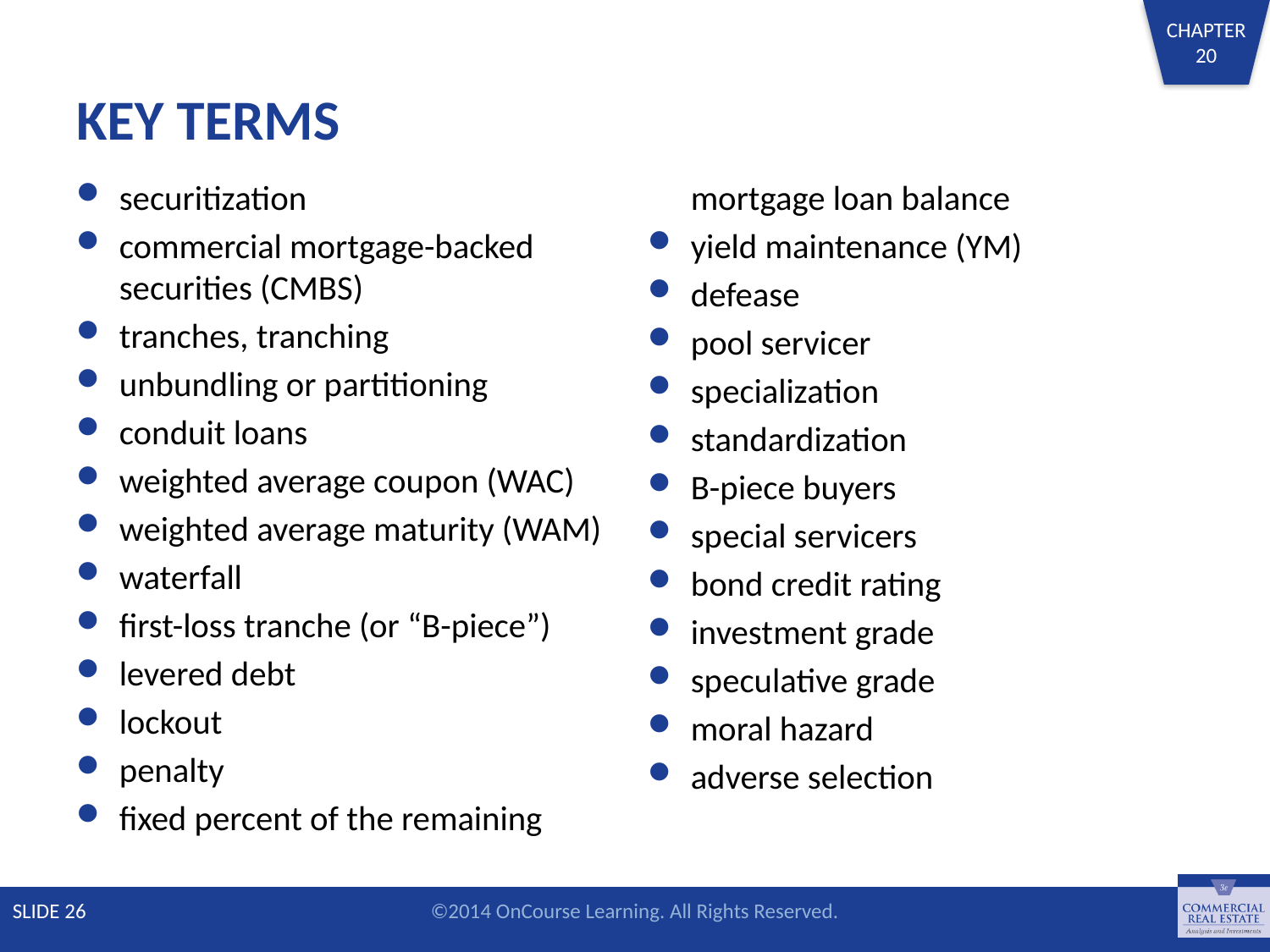

# KEY TERMS
securitization
commercial mortgage-backed securities (CMBS)
tranches, tranching
unbundling or partitioning
conduit loans
weighted average coupon (WAC)
weighted average maturity (WAM)
waterfall
first-loss tranche (or “B-piece”)
levered debt
lockout
penalty
fixed percent of the remaining mortgage loan balance
yield maintenance (YM)
defease
pool servicer
specialization
standardization
B-piece buyers
special servicers
bond credit rating
investment grade
speculative grade
moral hazard
adverse selection
SLIDE 26